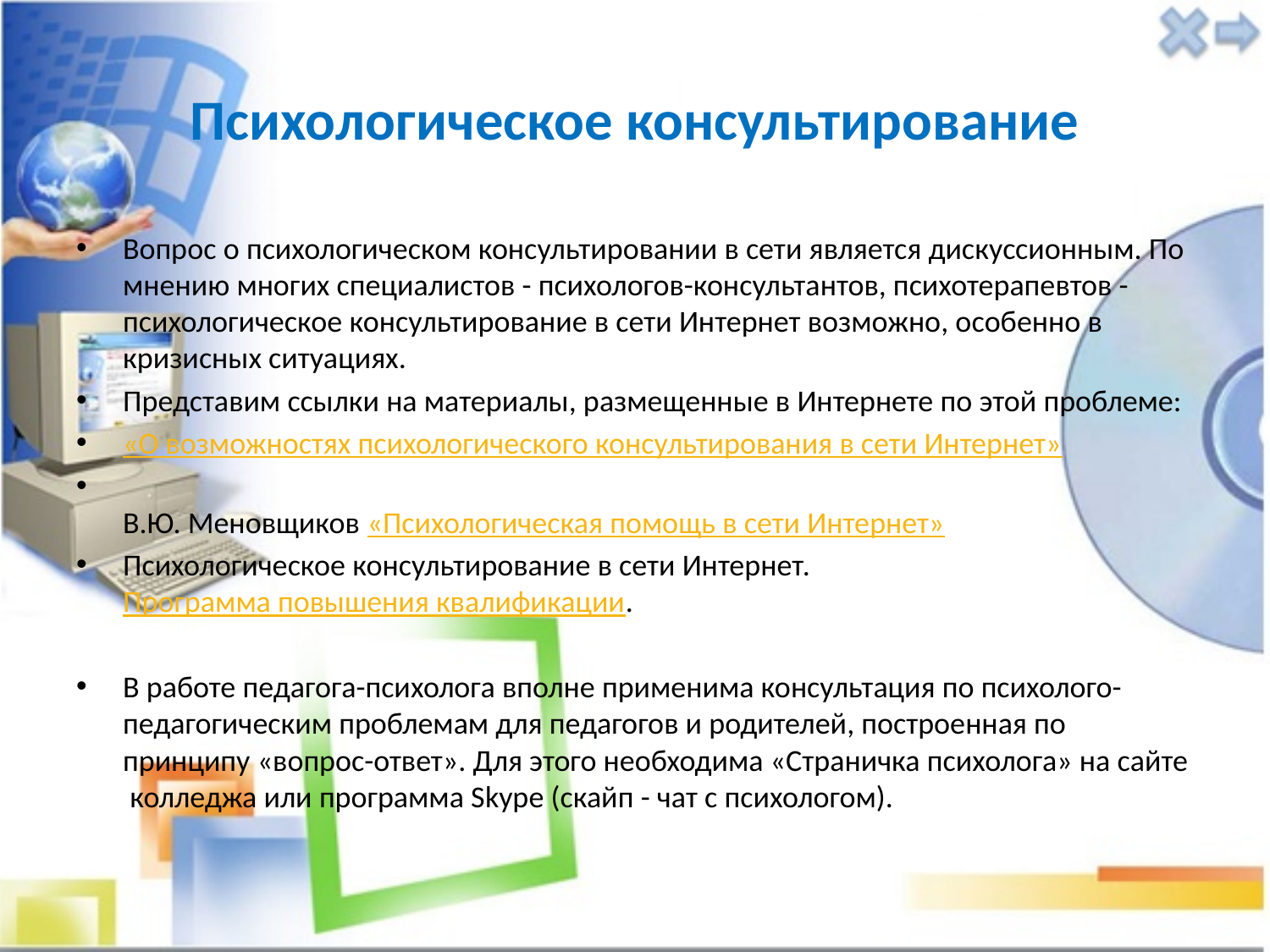

# Психологическое консультирование
Вопрос о психологическом консультировании в сети является дискуссионным. По мнению многих специалистов - психологов-консультантов, психотерапевтов - психологическое консультирование в сети Интернет возможно, особенно в кризисных ситуациях.
Представим ссылки на материалы, размещенные в Интернете по этой проблеме:
«О возможностях психологического консультирования в сети Интернет»
В.Ю. Меновщиков «Психологическая помощь в сети Интернет»
Психологическое консультирование в сети Интернет. Программа повышения квалификации.

В работе педагога-психолога вполне применима консультация по психолого-педагогическим проблемам для педагогов и родителей, построенная по принципу «вопрос-ответ». Для этого необходима «Страничка психолога» на сайте  колледжа или программа Skype (скайп - чат с психологом).